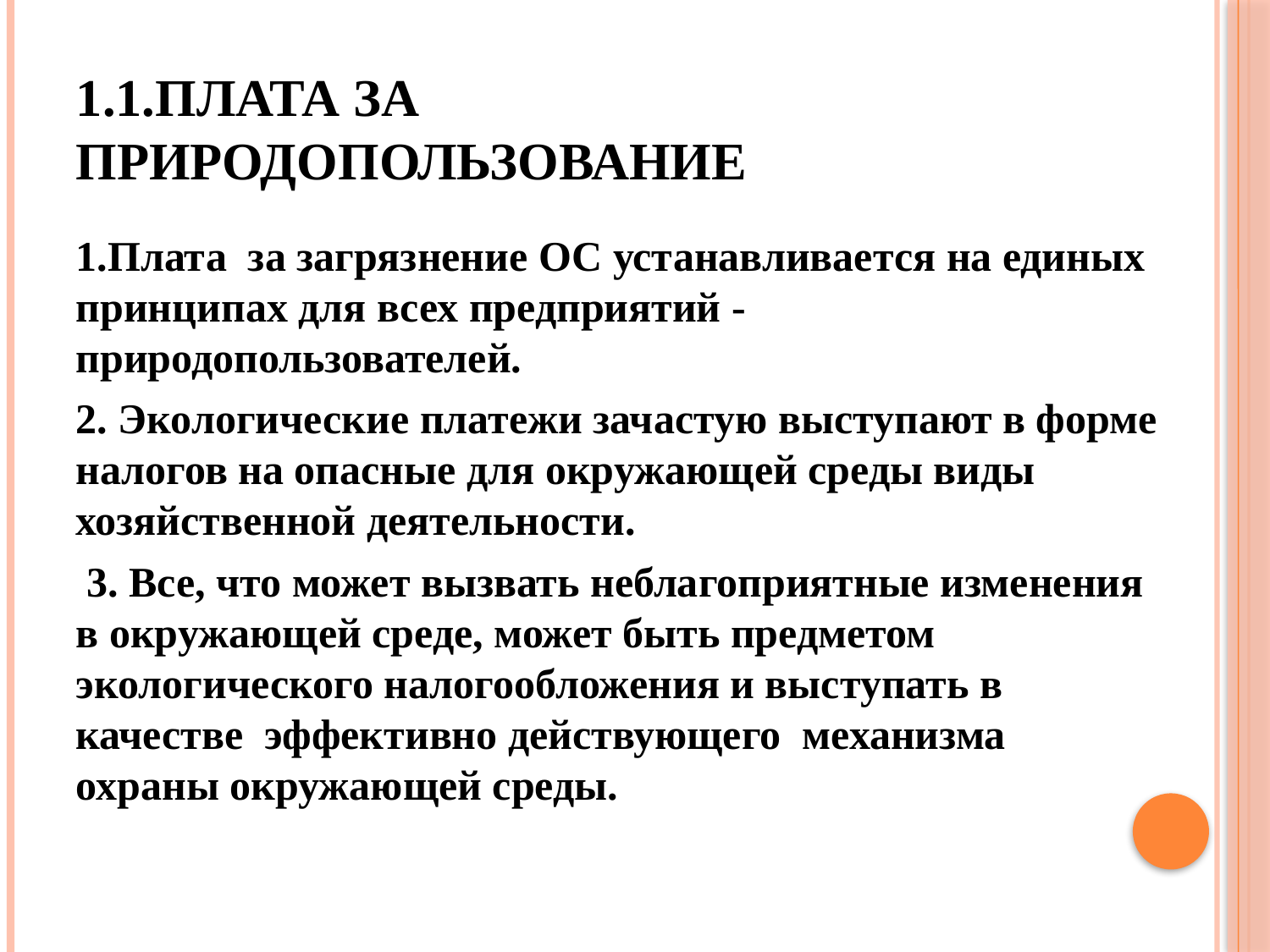

# 1.1.Плата за природопользование
1.Плата  за загрязнение ОС устанавливается на единых принципах для всех предприятий - природопользователей.
2. Экологические платежи зачастую выступают в форме налогов на опасные для окружающей среды виды хозяйственной деятельности.
 3. Все, что может вызвать неблагоприятные изменения в окружающей среде, может быть предметом экологического налогообложения и выступать в качестве  эффективно действующего  механизма  охраны окружающей среды.